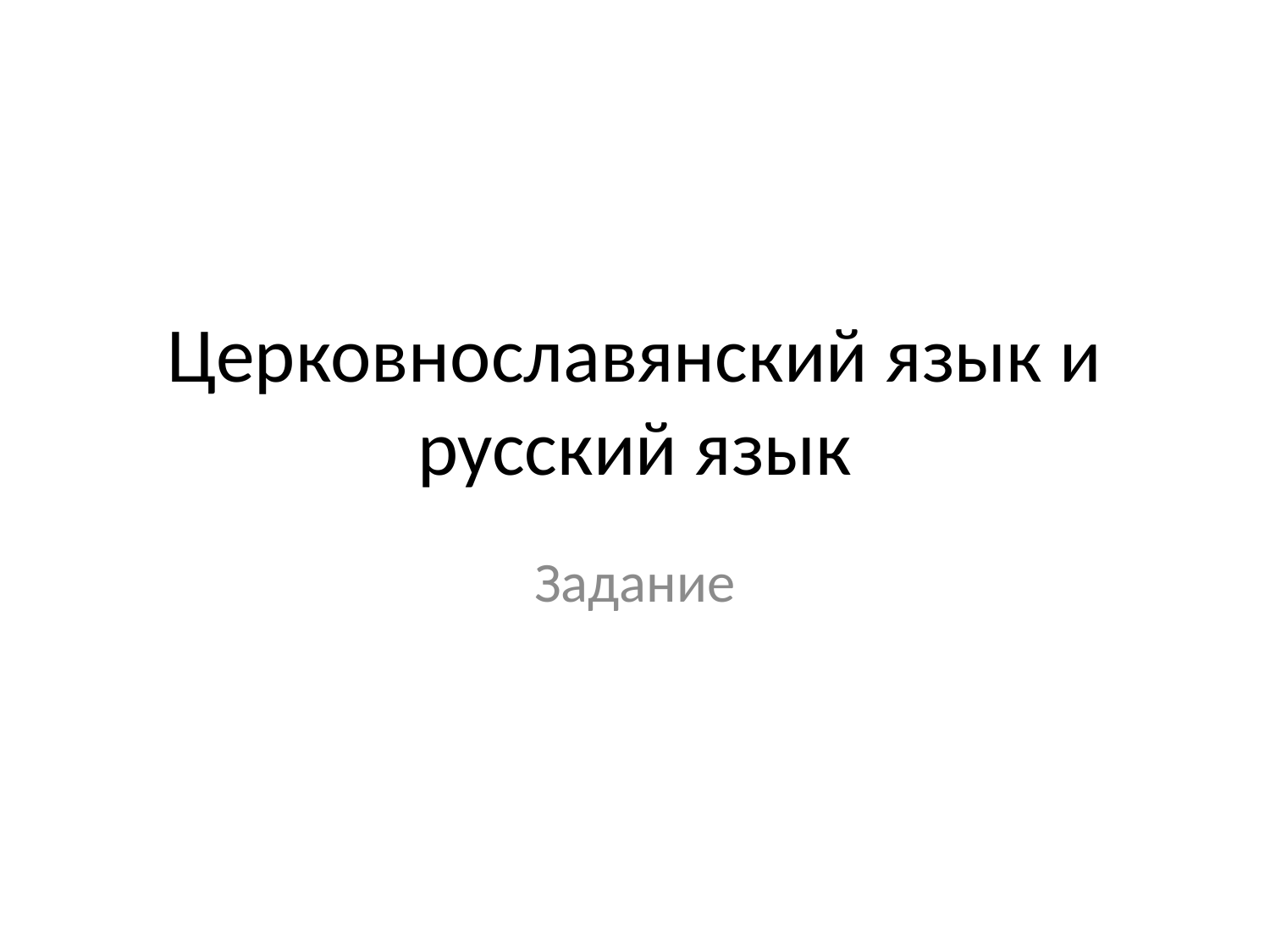

# Церковнославянский язык и русский язык
Задание